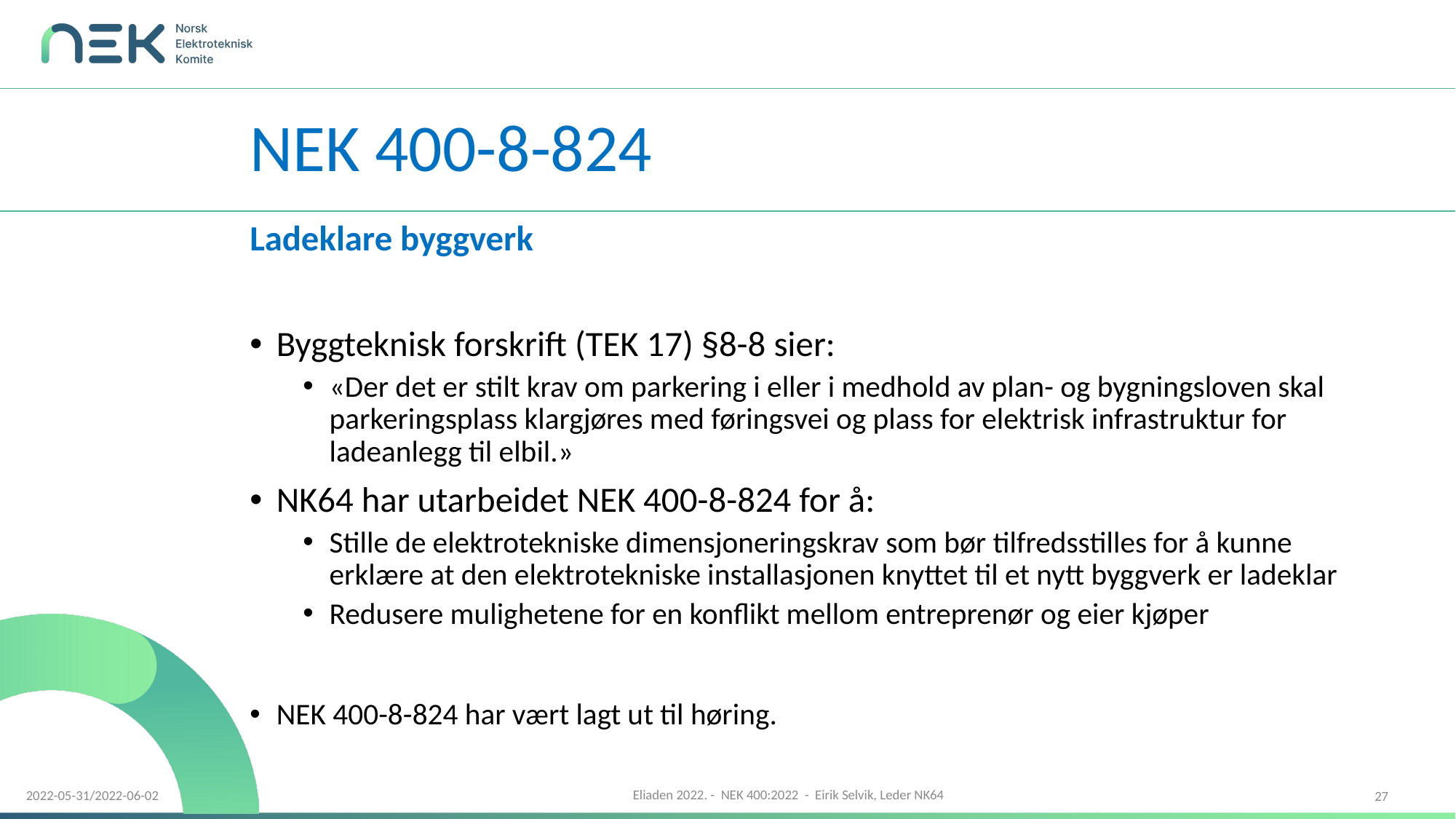

# NEK 400-8-824
Ladeklare byggverk

Byggteknisk forskrift (TEK 17) §8-8 sier:
«Der det er stilt krav om parkering i eller i medhold av plan- og bygningsloven skal parkeringsplass klargjøres med føringsvei og plass for elektrisk infrastruktur for ladeanlegg til elbil.»
NK64 har utarbeidet NEK 400-8-824 for å:
Stille de elektrotekniske dimensjoneringskrav som bør tilfredsstilles for å kunne erklære at den elektrotekniske installasjonen knyttet til et nytt byggverk er ladeklar
Redusere mulighetene for en konflikt mellom entreprenør og eier kjøper

NEK 400-8-824 har vært lagt ut til høring.
27
2022-05-31/2022-06-02
Eliaden 2022. -  NEK 400:2022  -  Eirik Selvik, Leder NK64